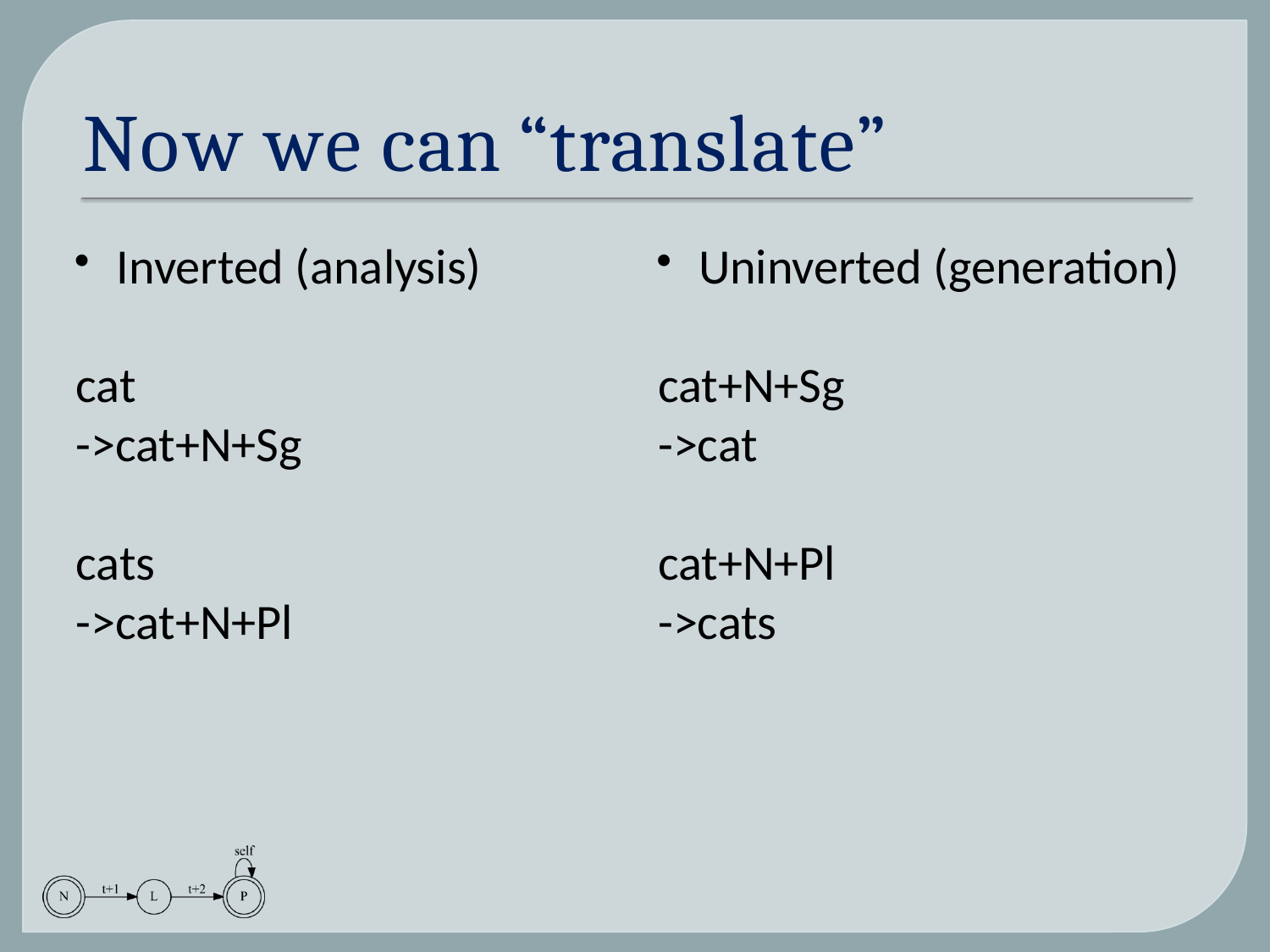

# Now we can “translate”
Inverted (analysis)

cat
->cat+N+Sg

cats
->cat+N+Pl

Uninverted (generation)

cat+N+Sg
->cat

cat+N+Pl
->cats